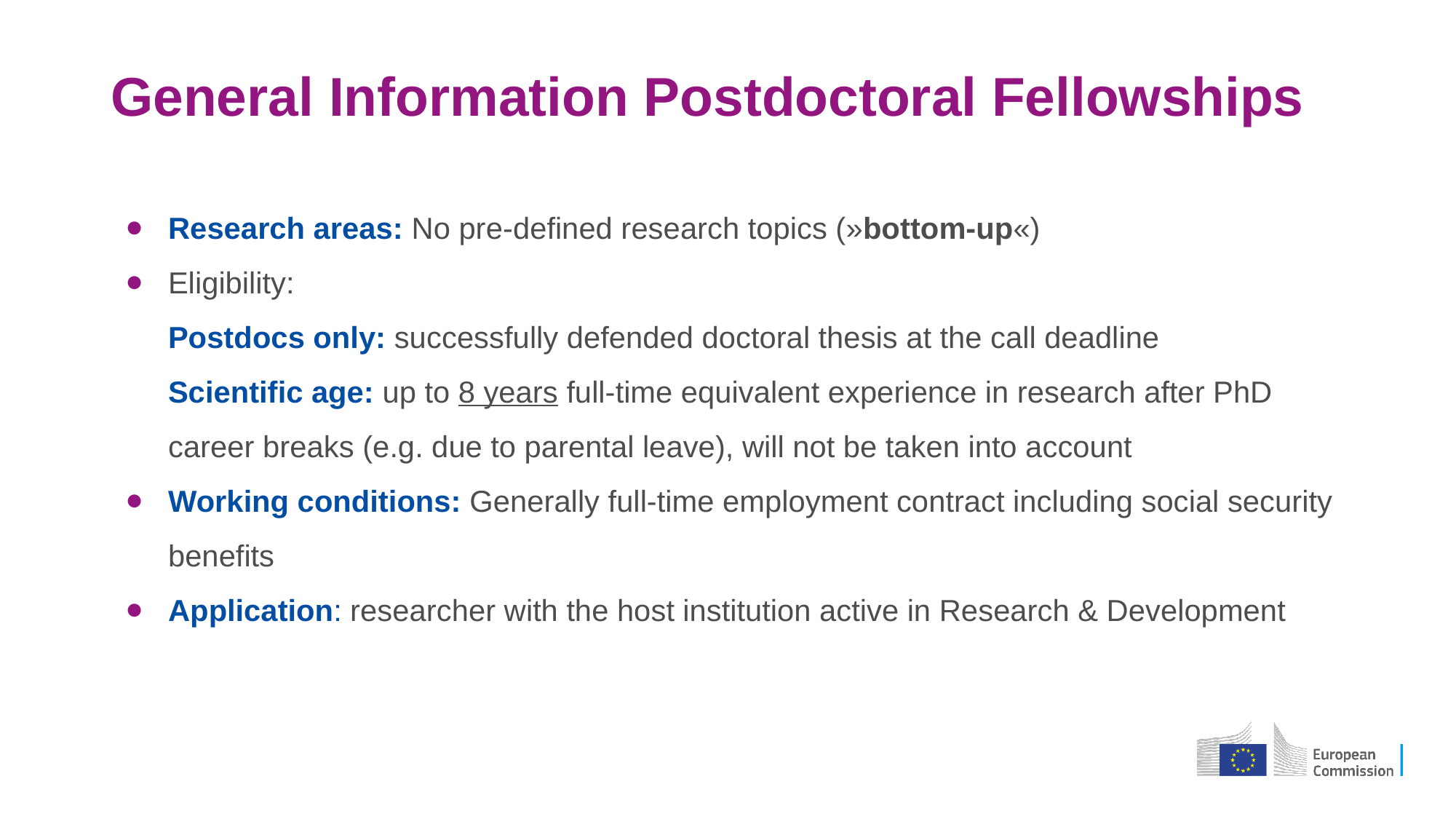

# General Information Postdoctoral Fellowships
Research areas: No pre-defined research topics (»bottom-up«)
Eligibility:
Postdocs only: successfully defended doctoral thesis at the call deadline
Scientific age: up to 8 years full-time equivalent experience in research after PhD
career breaks (e.g. due to parental leave), will not be taken into account
Working conditions: Generally full-time employment contract including social security benefits
Application: researcher with the host institution active in Research & Development